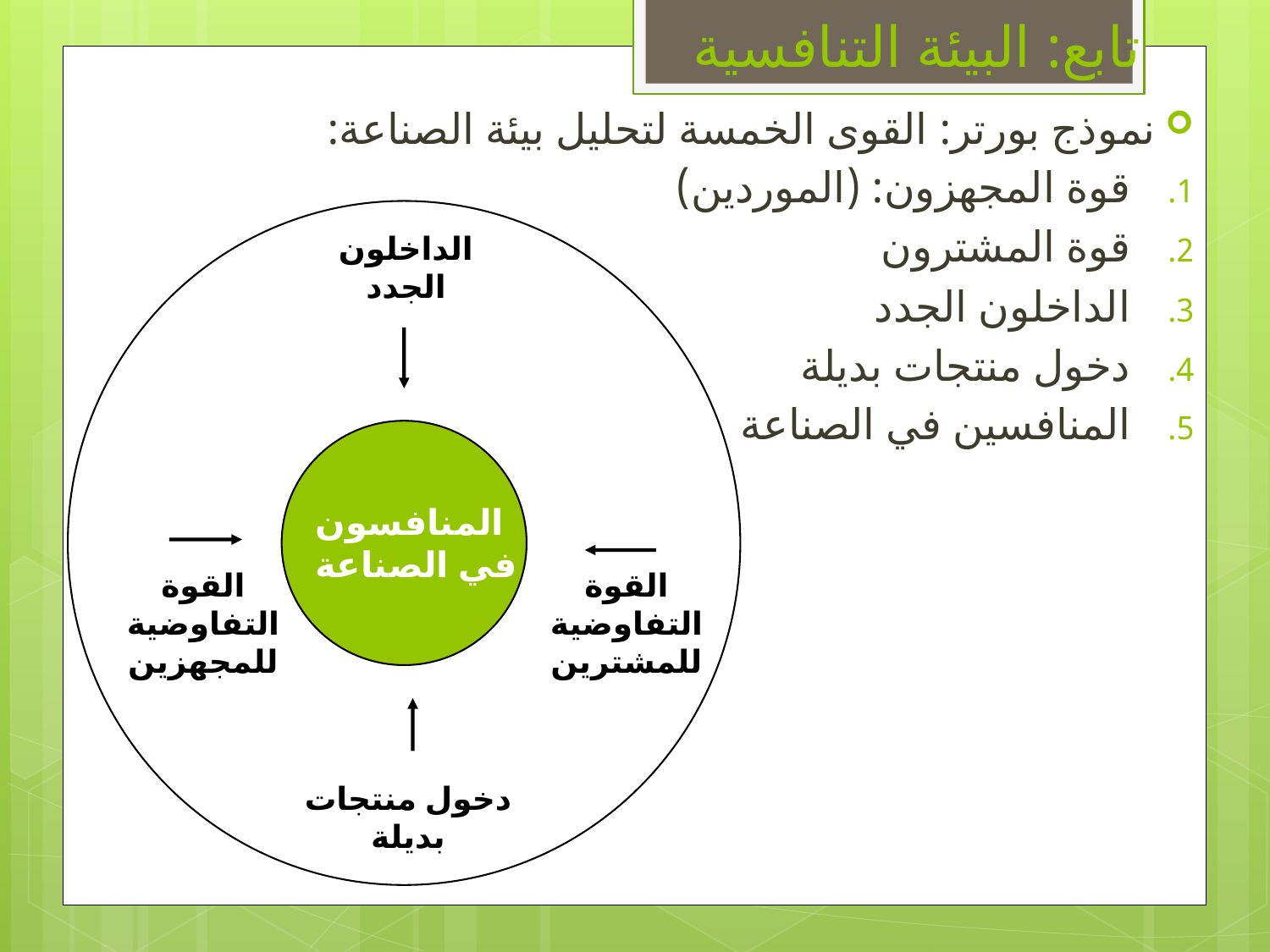

# تابع: البيئة التنافسية
نموذج بورتر: القوى الخمسة لتحليل بيئة الصناعة:
قوة المجهزون: (الموردين)
قوة المشترون
الداخلون الجدد
دخول منتجات بديلة
المنافسين في الصناعة

الداخلون الجدد

المنافسون في الصناعة

القوة التفاوضية
للمجهزين
القوة التفاوضية
للمشترين

دخول منتجات بديلة